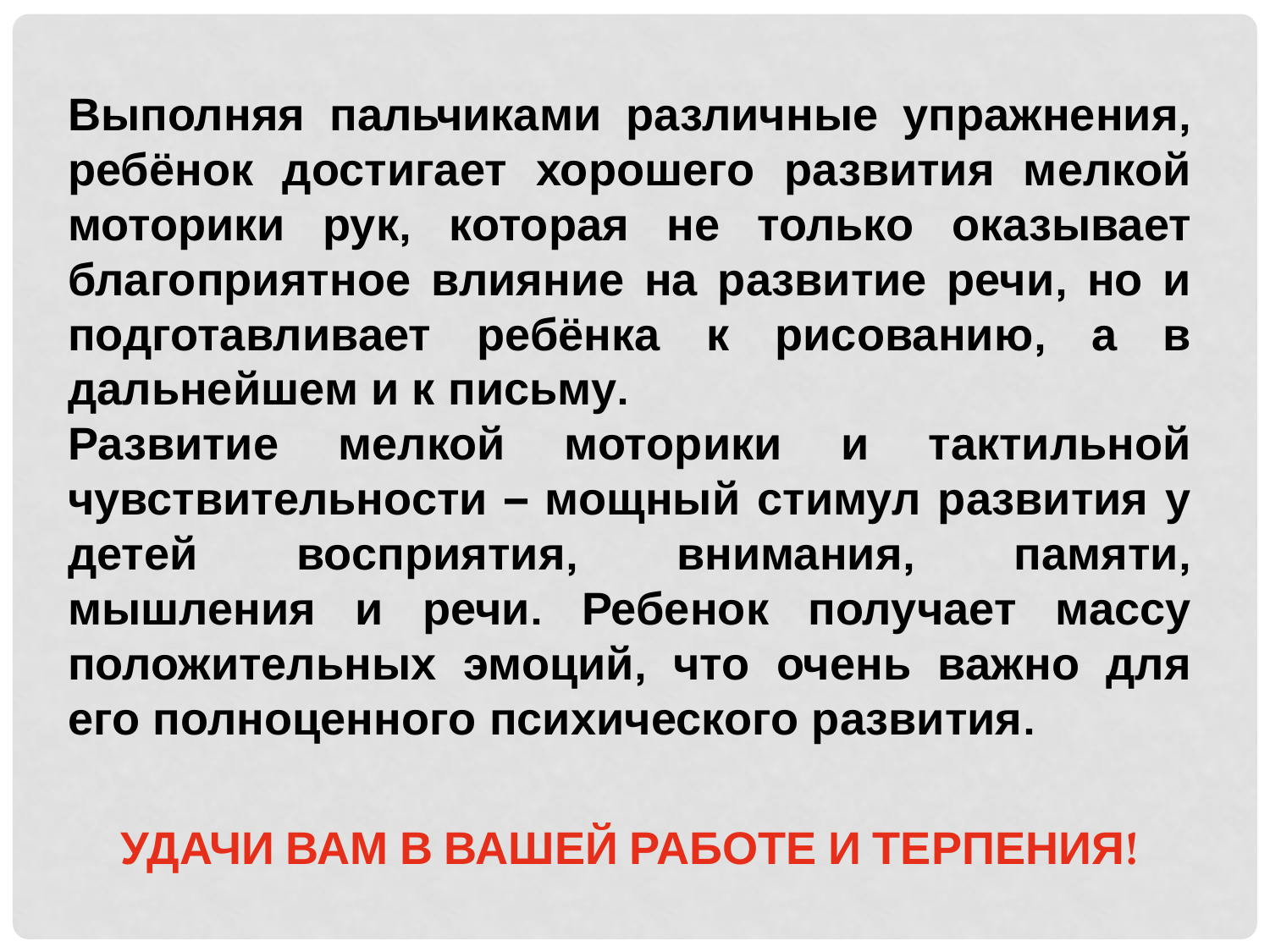

Выполняя пальчиками различные упражнения, ребёнок достигает хорошего развития мелкой моторики рук, которая не только оказывает благоприятное влияние на развитие речи, но и подготавливает ребёнка к рисованию, а в дальнейшем и к письму.
Развитие мелкой моторики и тактильной чувствительности – мощный стимул развития у детей восприятия, внимания, памяти, мышления и речи. Ребенок получает массу положительных эмоций, что очень важно для его полноценного психического развития.
Удачи вам в вашей работе и терпения!